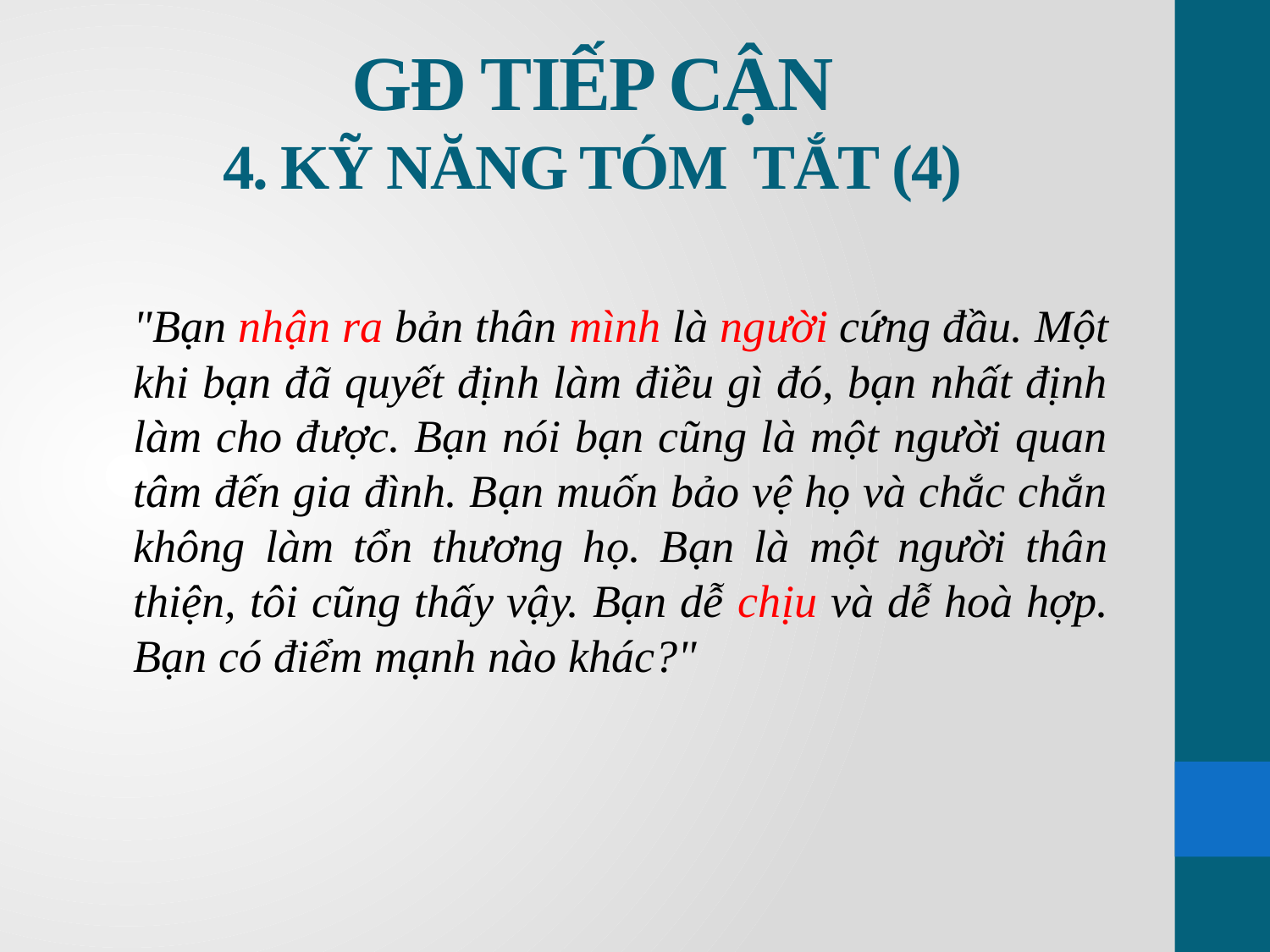

# GĐ TIẾP CẬN 4. KỸ NĂNG TÓM  TẮT (4)

"Bạn nhận ra bản thân mình là người cứng đầu. Một khi bạn đã quyết định làm điều gì đó, bạn nhất định làm cho được. Bạn nói bạn cũng là một người quan tâm đến gia đình. Bạn muốn bảo vệ họ và chắc chắn không làm tổn thương họ. Bạn là một người thân thiện, tôi cũng thấy vậy. Bạn dễ chịu và dễ hoà hợp. Bạn có điểm mạnh nào khác?"